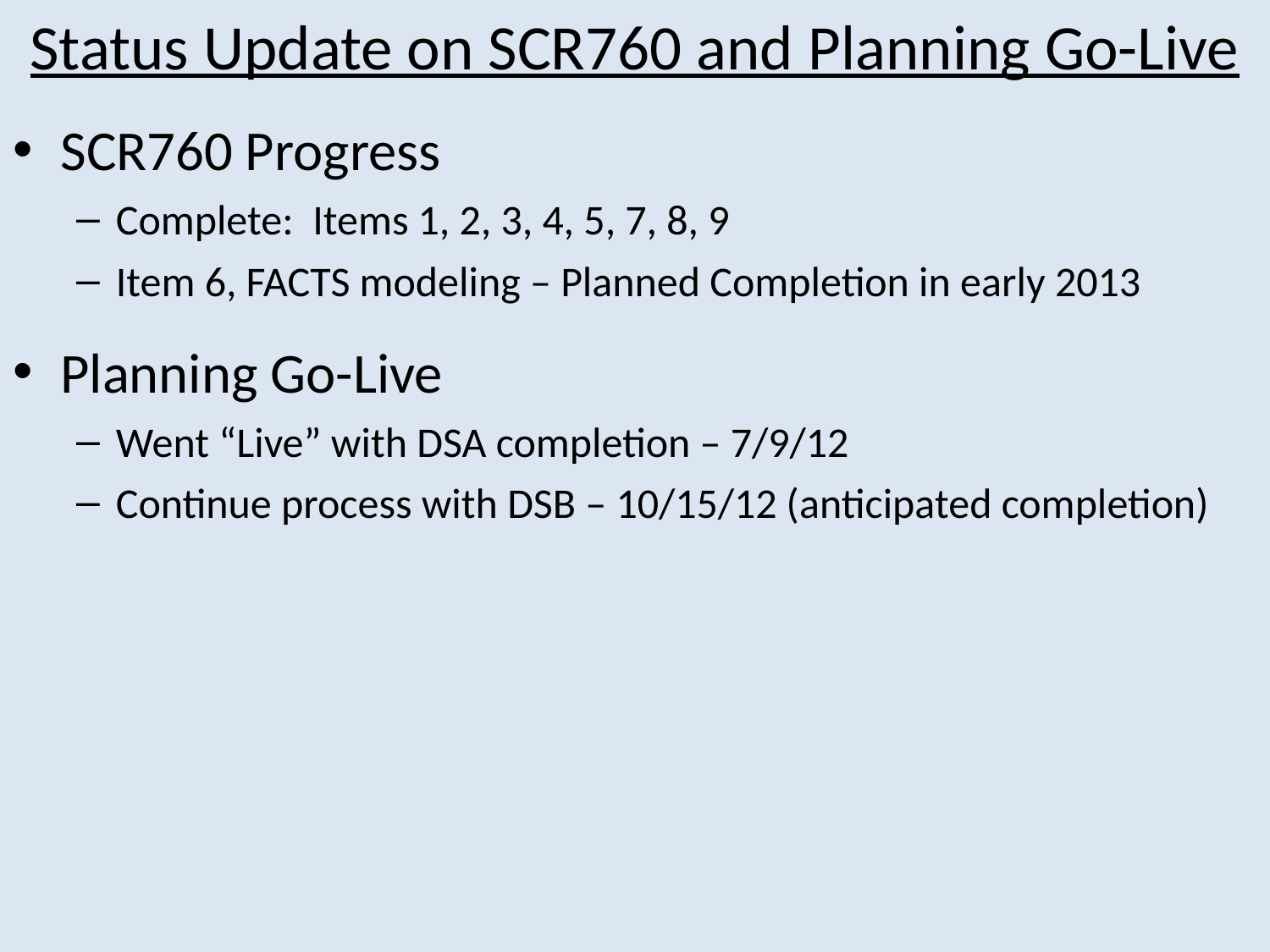

Status Update on SCR760 and Planning Go-Live
SCR760 Progress
Complete:  Items 1, 2, 3, 4, 5, 7, 8, 9
Item 6, FACTS modeling – Planned Completion in early 2013
Planning Go-Live
Went “Live” with DSA completion – 7/9/12
Continue process with DSB – 10/15/12 (anticipated completion)